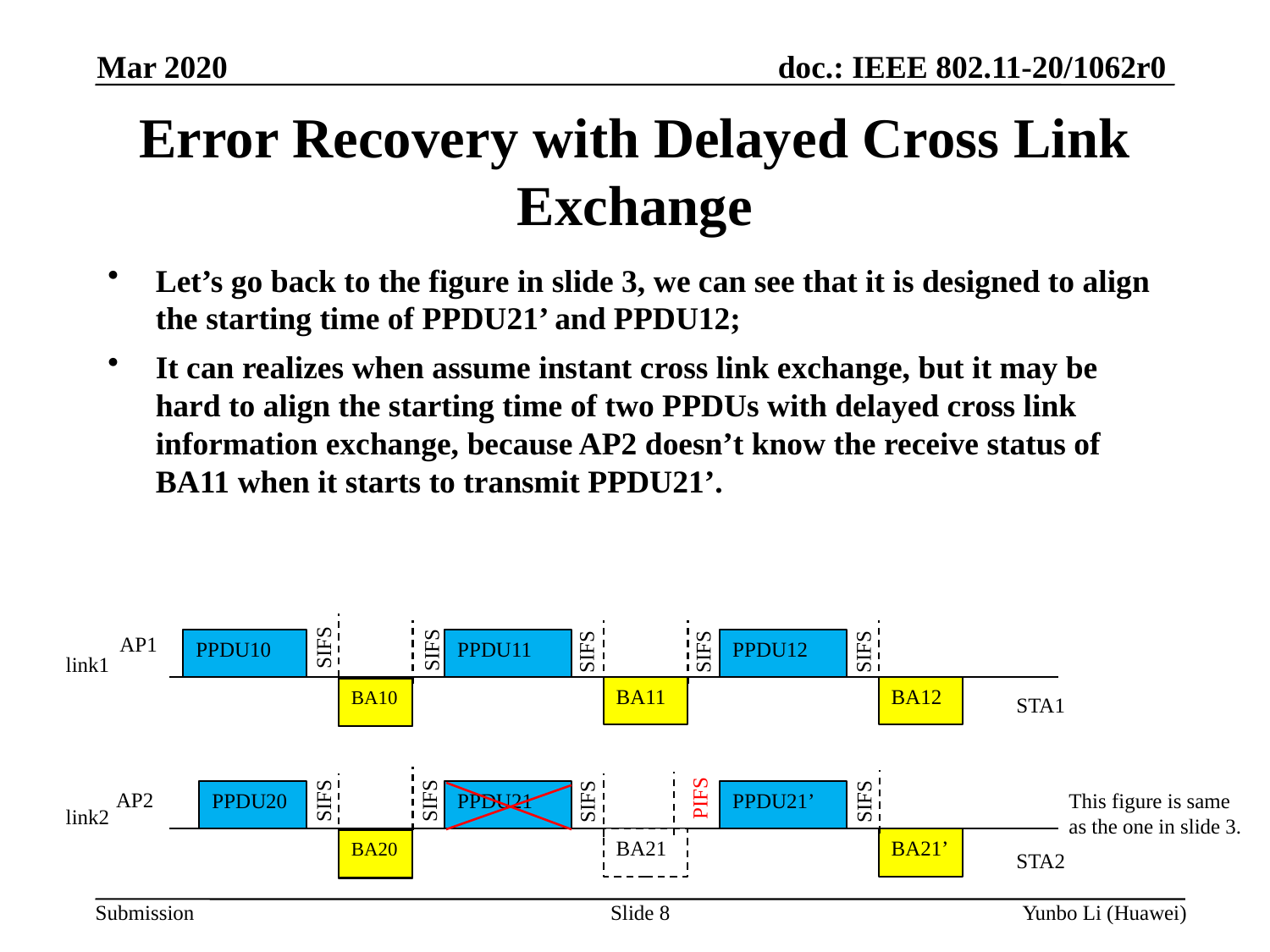

Mar 2020
Error Recovery with Delayed Cross Link Exchange
Let’s go back to the figure in slide 3, we can see that it is designed to align the starting time of PPDU21’ and PPDU12;
It can realizes when assume instant cross link exchange, but it may be hard to align the starting time of two PPDUs with delayed cross link information exchange, because AP2 doesn’t know the receive status of BA11 when it starts to transmit PPDU21’.

AP1
SIFS
PPDU11
PPDU12
PPDU10
SIFS
SIFS
SIFS
SIFS
link1
BA11
BA12
CTS
BA10
STA1
PIFS
AP2
This figure is same as the one in slide 3.
PPDU21
PPDU21’
PPDU20
SIFS
SIFS
SIFS
SIFS
link2
BA21
BA21’
CTS
BA20
STA2
Slide 8
Yunbo Li (Huawei)